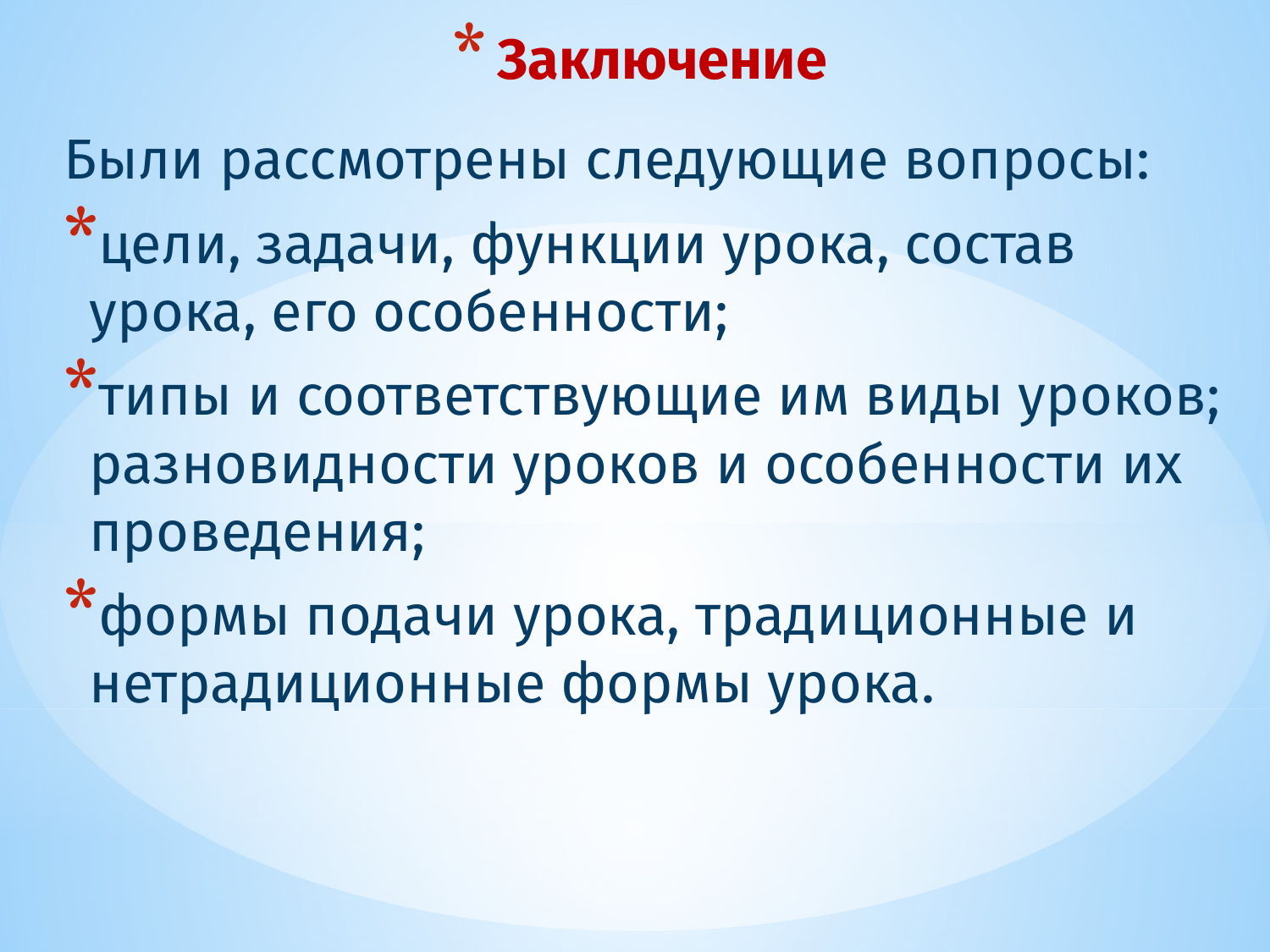

# Заключение
Были рассмотрены следующие вопросы:
цели, задачи, функции урока, состав урока, его особенности;
типы и соответствующие им виды уроков; разновидности уроков и особенности их проведения;
формы подачи урока, традиционные и нетрадиционные формы урока.